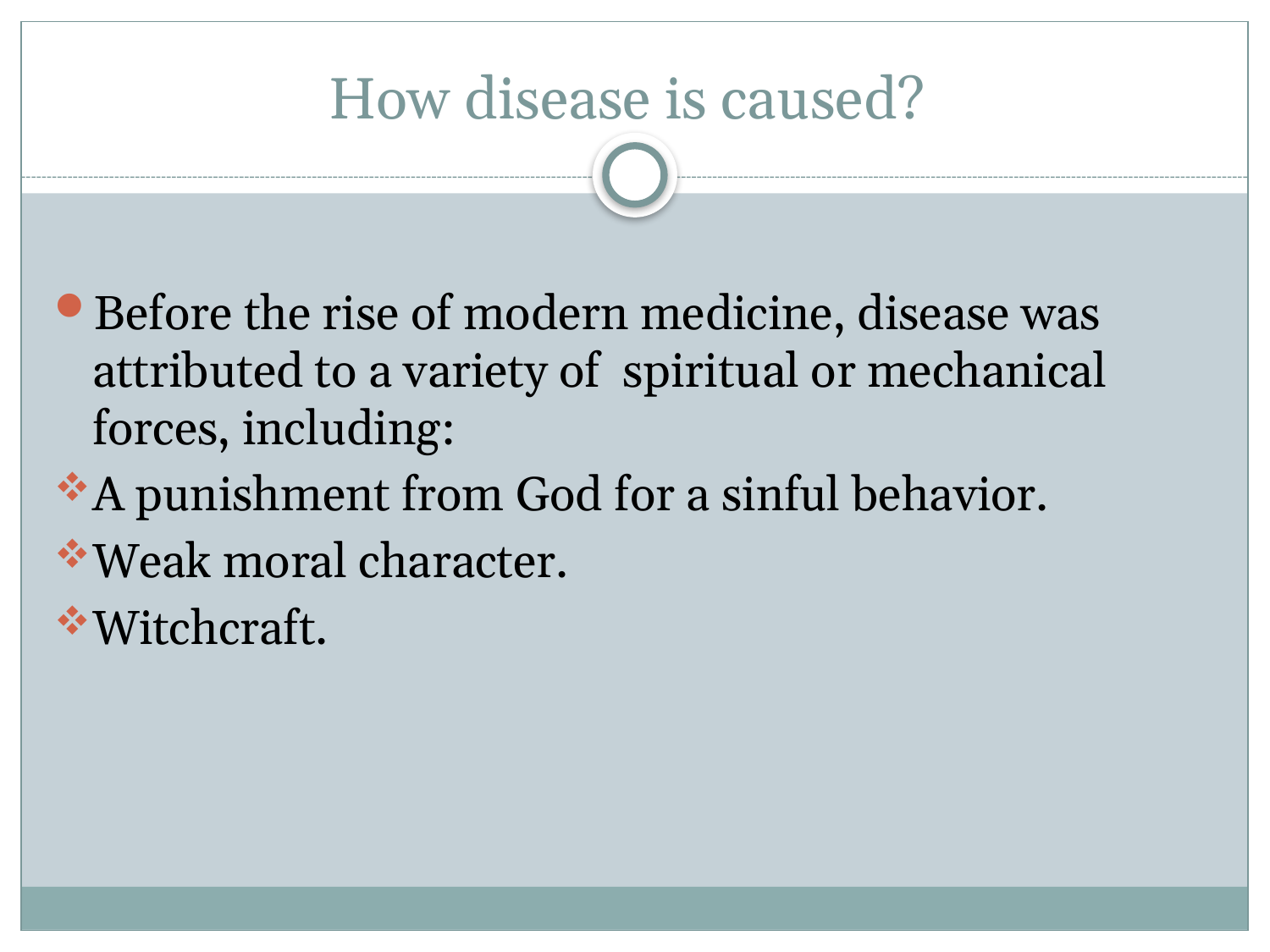

# How disease is caused?
Before the rise of modern medicine, disease was attributed to a variety of  spiritual or mechanical forces, including:
A punishment from God for a sinful behavior.
Weak moral character.
Witchcraft.